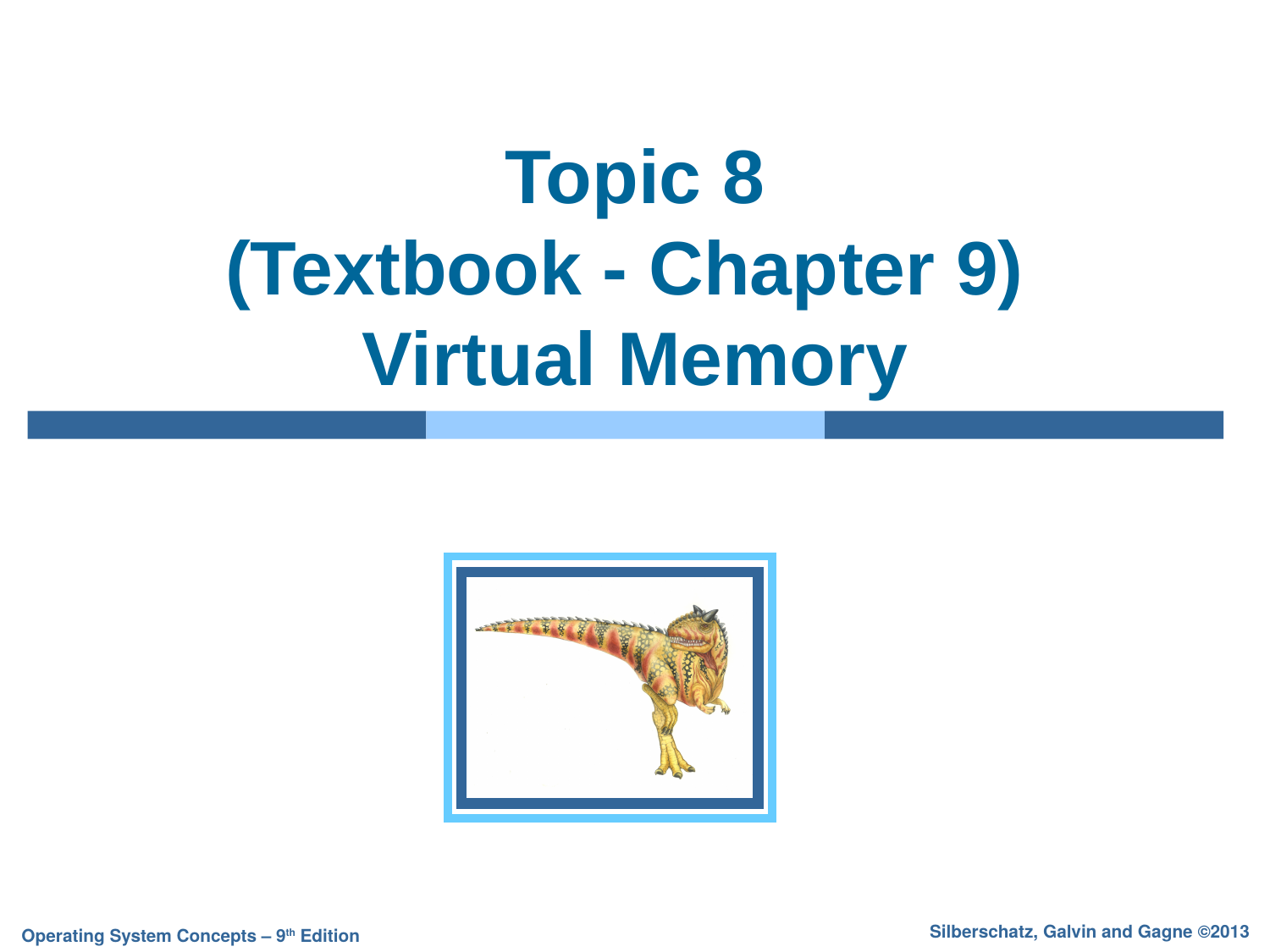

# Topic 8 (Textbook - Chapter 9)  Virtual Memory